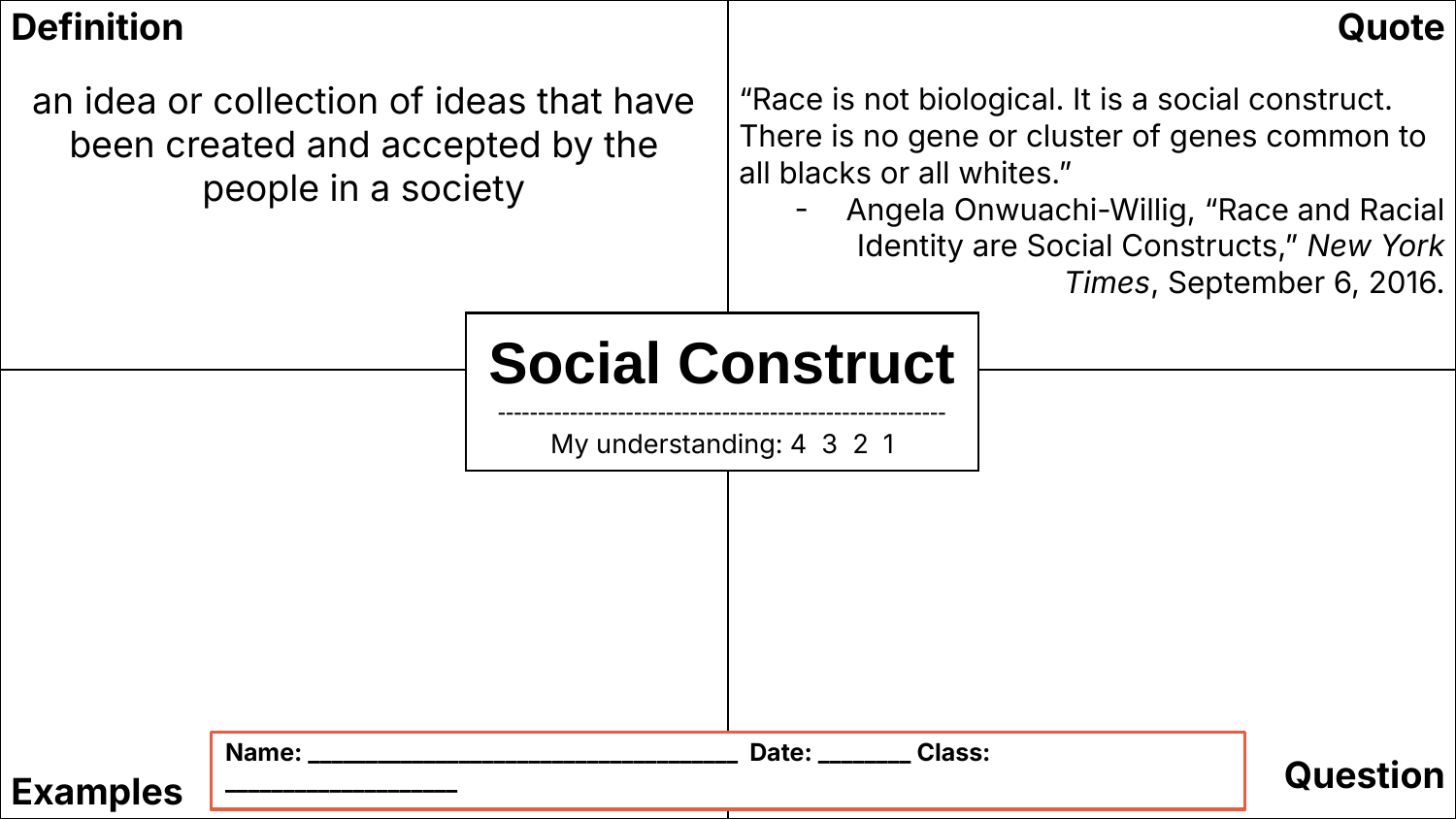

| Definition an idea or collection of ideas that have been created and accepted by the people in a society | Quote “Race is not biological. It is a social construct. There is no gene or cluster of genes common to all blacks or all whites.” Angela Onwuachi-Willig, “Race and Racial Identity are Social Constructs,” New York Times, September 6, 2016. |
| --- | --- |
| Examples | Question |
Social Construct
--------------------------------------------------------
My understanding: 4  3  2  1
Name: _____________________________________  Date: ________ Class: ____________________